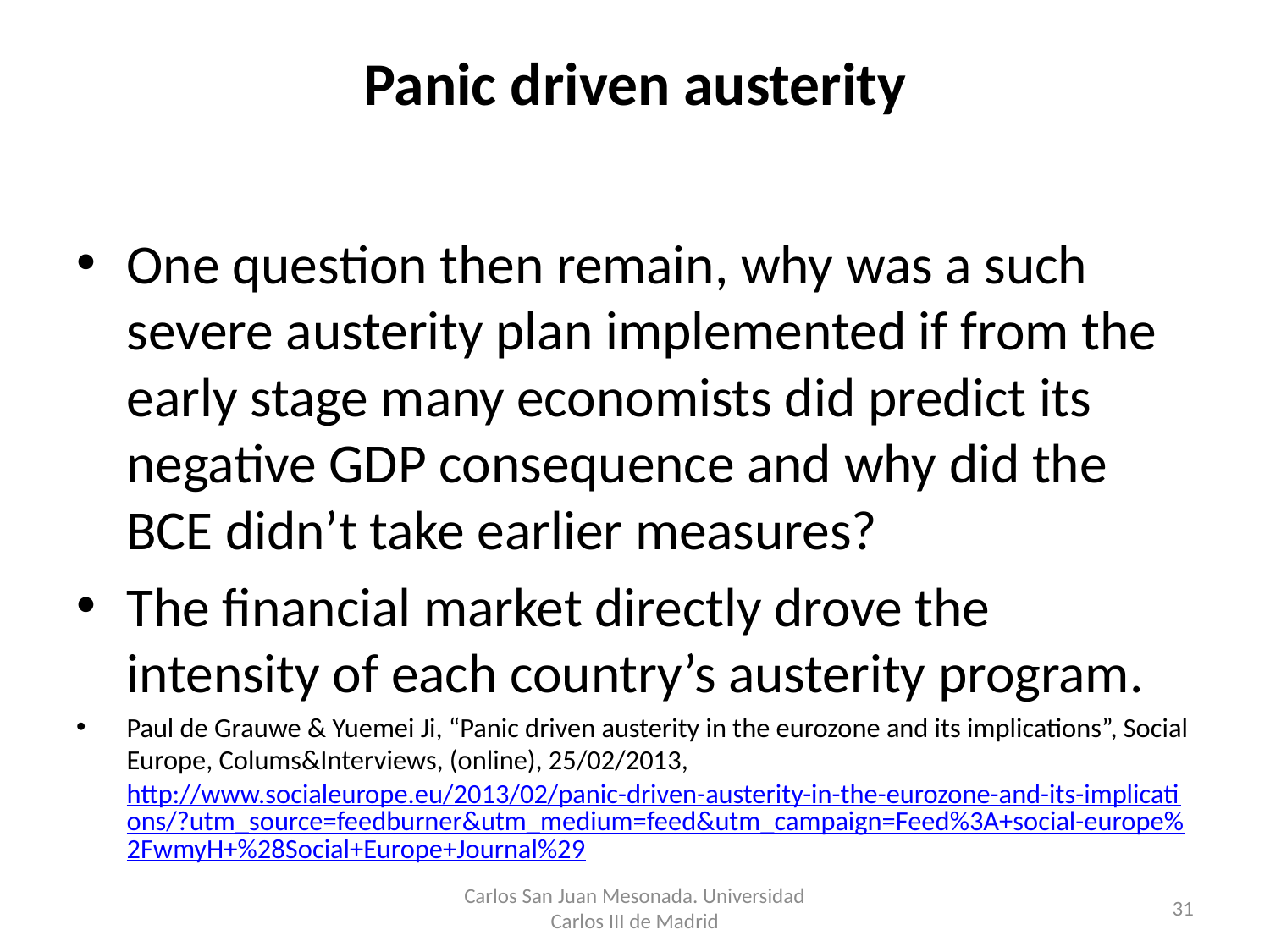

# Panic driven austerity
One question then remain, why was a such severe austerity plan implemented if from the early stage many economists did predict its negative GDP consequence and why did the BCE didn’t take earlier measures?
The financial market directly drove the intensity of each country’s austerity program.
Paul de Grauwe & Yuemei Ji, “Panic driven austerity in the eurozone and its implications”, Social Europe, Colums&Interviews, (online), 25/02/2013, http://www.socialeurope.eu/2013/02/panic-driven-austerity-in-the-eurozone-and-its-implications/?utm_source=feedburner&utm_medium=feed&utm_campaign=Feed%3A+social-europe%2FwmyH+%28Social+Europe+Journal%29

Carlos San Juan Mesonada. Universidad Carlos III de Madrid
31